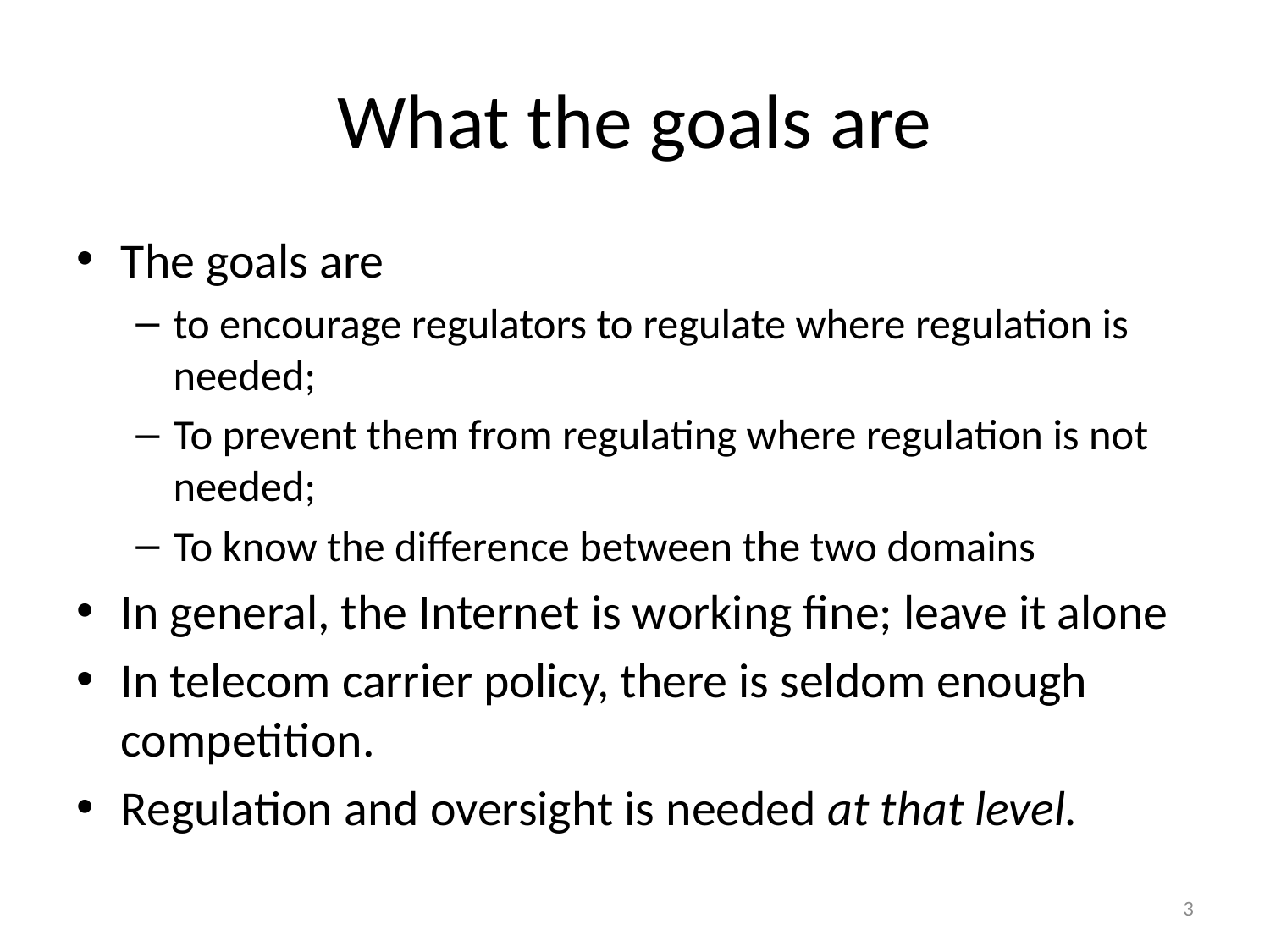

# What the goals are
The goals are
to encourage regulators to regulate where regulation is needed;
To prevent them from regulating where regulation is not needed;
To know the difference between the two domains
In general, the Internet is working fine; leave it alone
In telecom carrier policy, there is seldom enough competition.
Regulation and oversight is needed at that level.
3